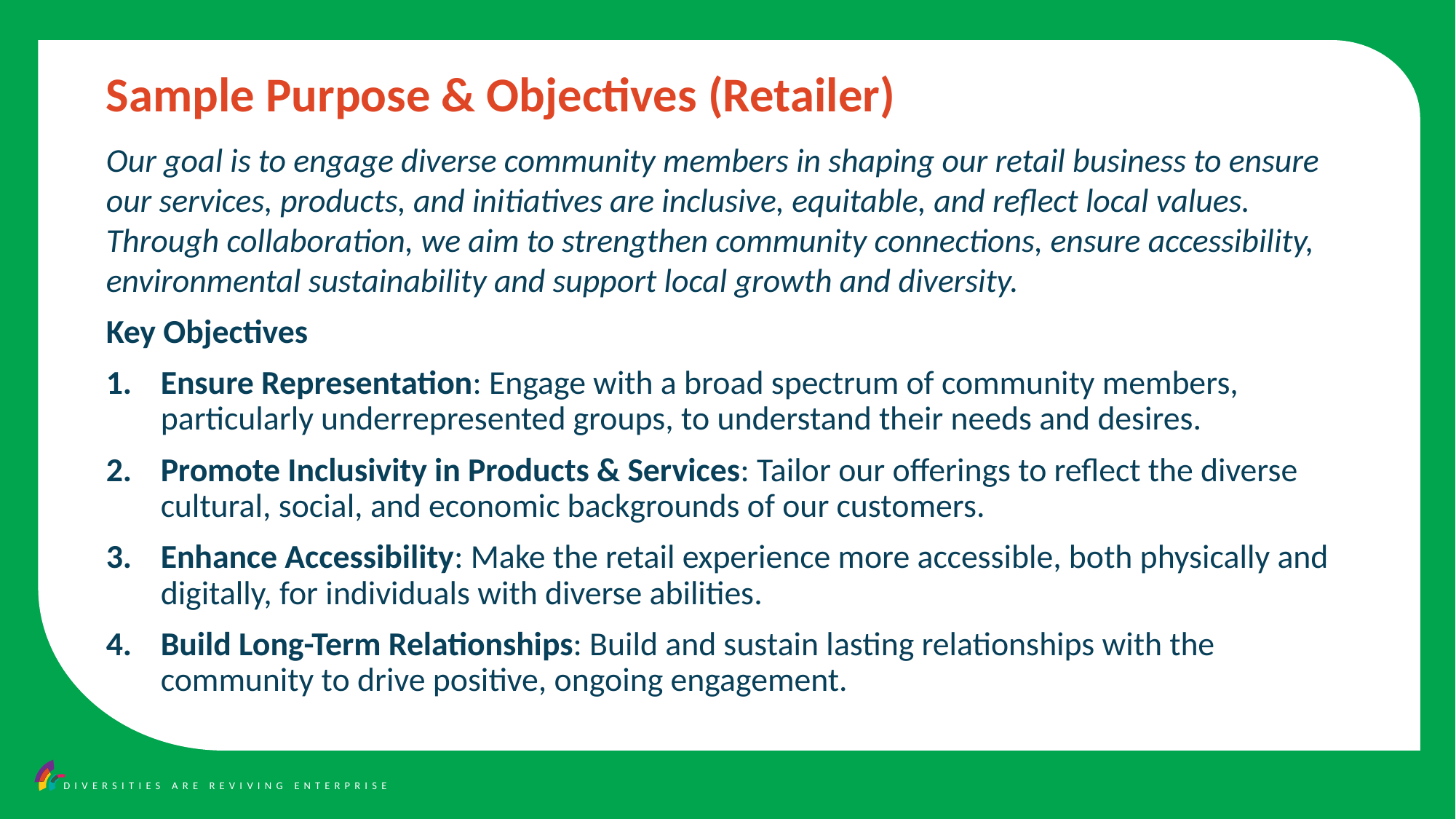

Sample Purpose & Objectives (Retailer)
Our goal is to engage diverse community members in shaping our retail business to ensure our services, products, and initiatives are inclusive, equitable, and reflect local values. Through collaboration, we aim to strengthen community connections, ensure accessibility, environmental sustainability and support local growth and diversity.
Key Objectives
Ensure Representation: Engage with a broad spectrum of community members, particularly underrepresented groups, to understand their needs and desires.
Promote Inclusivity in Products & Services: Tailor our offerings to reflect the diverse cultural, social, and economic backgrounds of our customers.
Enhance Accessibility: Make the retail experience more accessible, both physically and digitally, for individuals with diverse abilities.
Build Long-Term Relationships: Build and sustain lasting relationships with the community to drive positive, ongoing engagement.